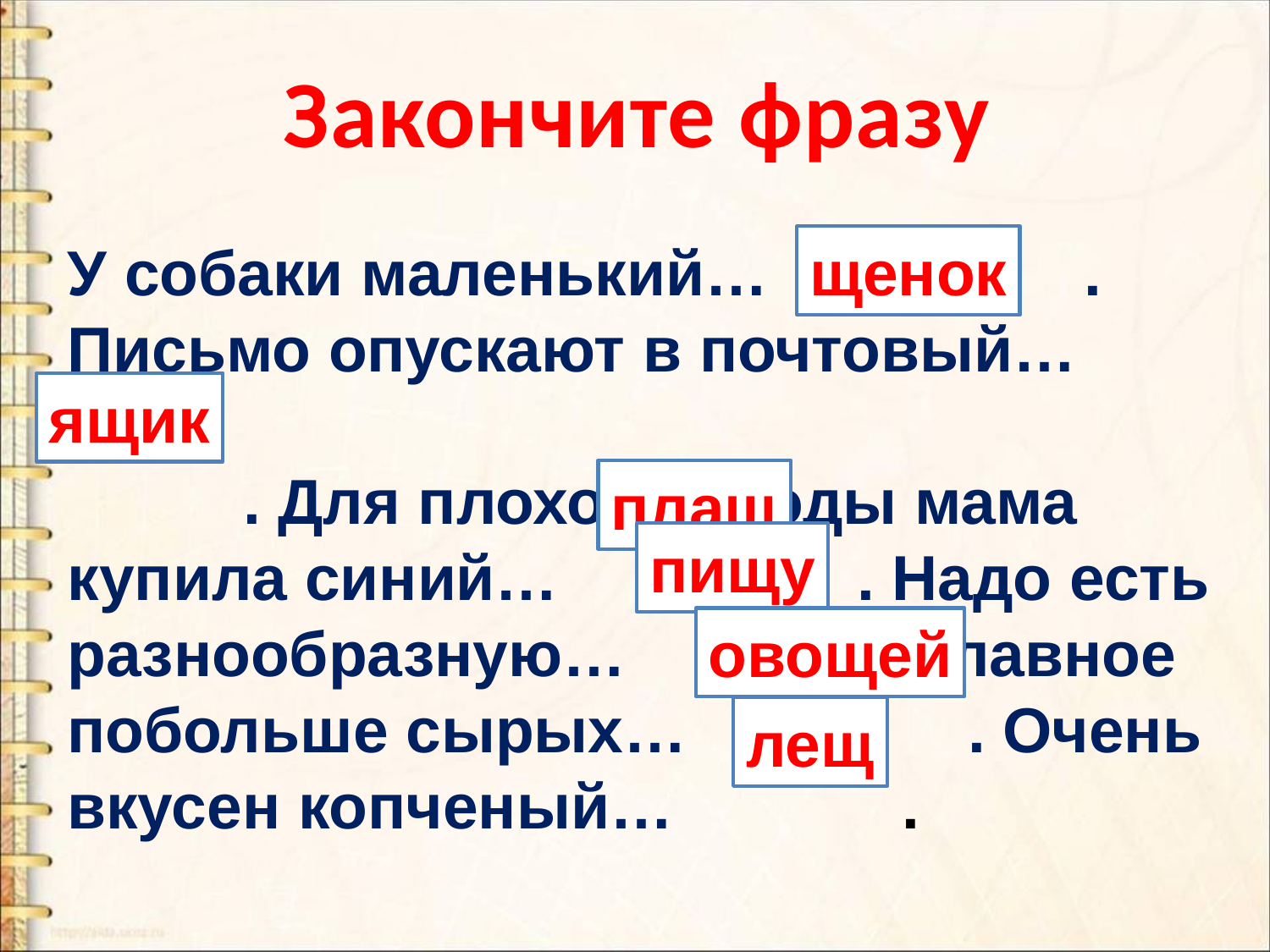

Закончите фразу
У собаки маленький…                  . Письмо опускают в почтовый…
          . Для плохой погоды мама купила синий…                 . Надо есть разнообразную…            , а главное побольше сырых…                . Очень вкусен копченый…             .
щенок
ящик
плащ
пищу
овощей
лещ